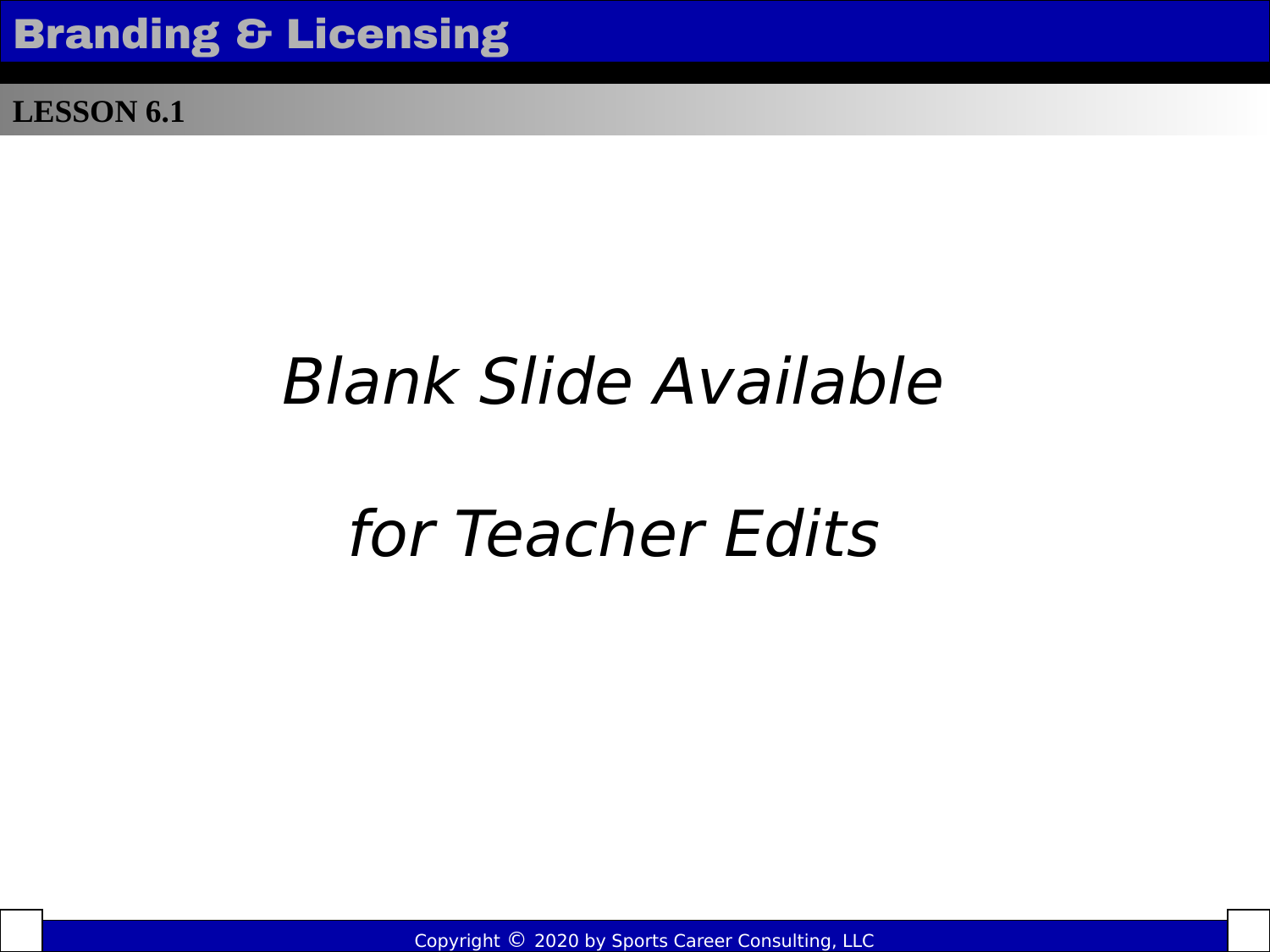

Branding & Licensing
LESSON 6.1
Blank Slide Available
for Teacher Edits
Copyright © 2020 by Sports Career Consulting, LLC